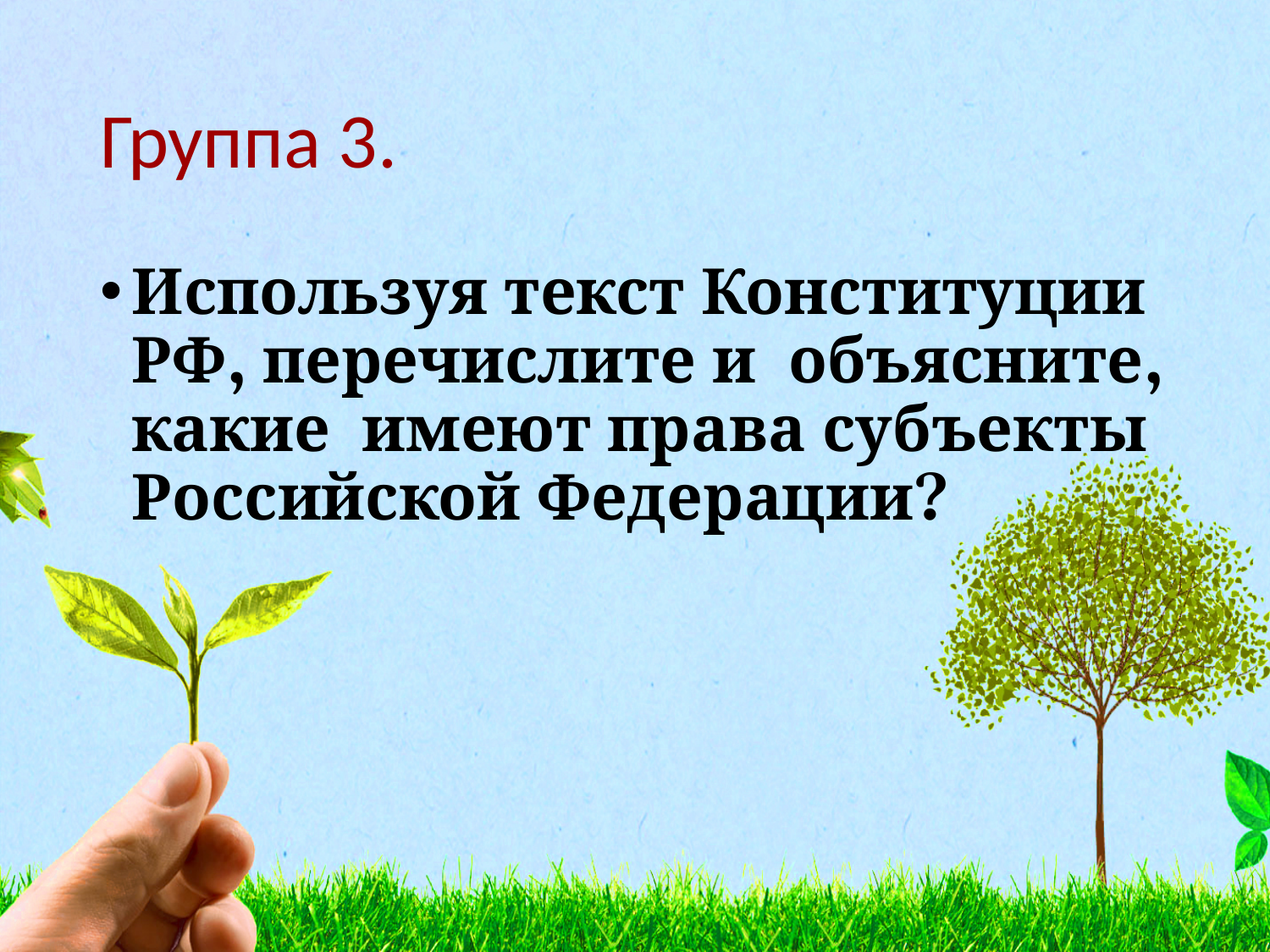

# Группа 3.
Используя текст Конституции РФ, перечислите и  объясните, какие  имеют права субъекты Российской Федерации?